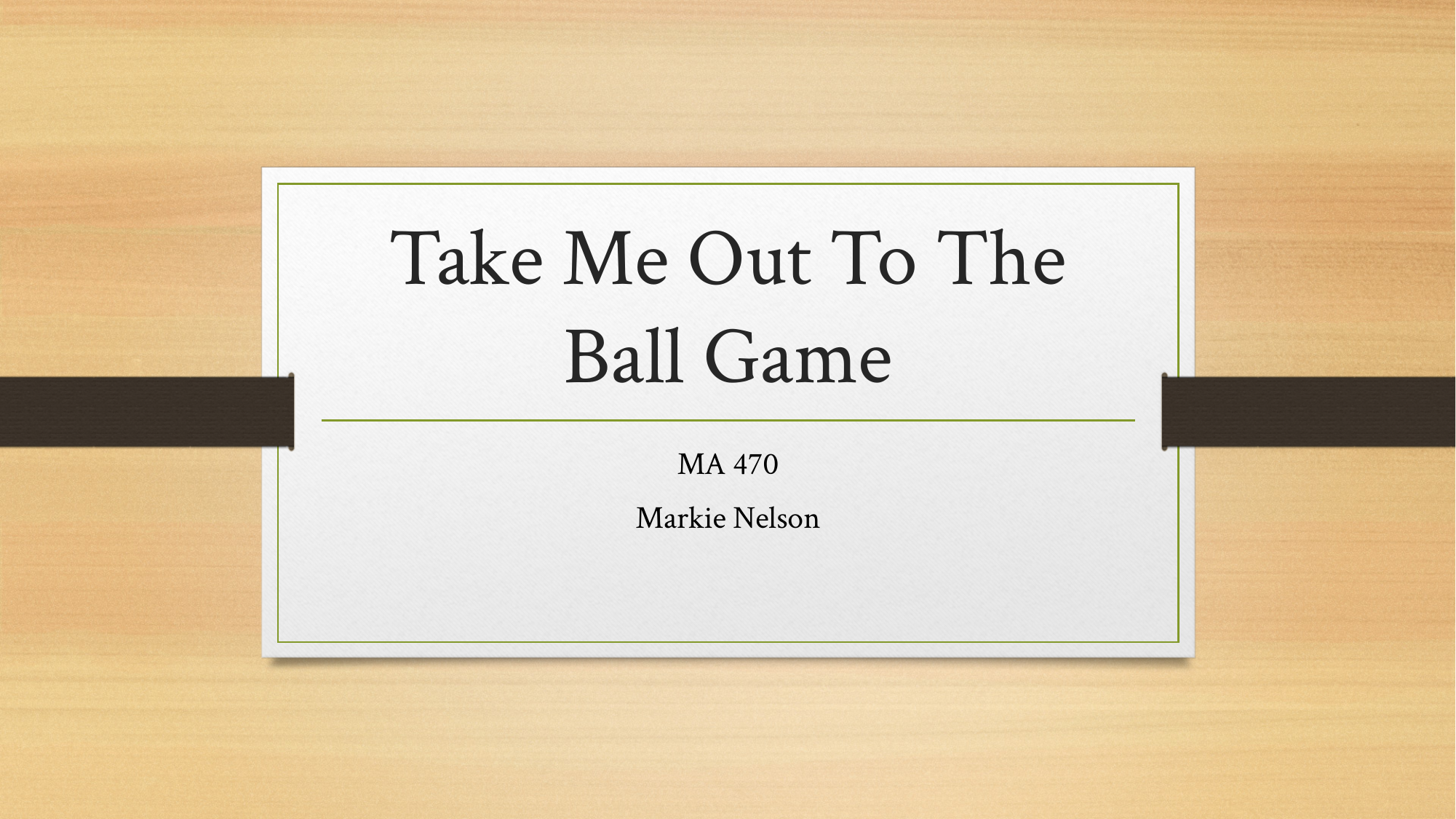

# Take Me Out To The Ball Game
MA 470
Markie Nelson